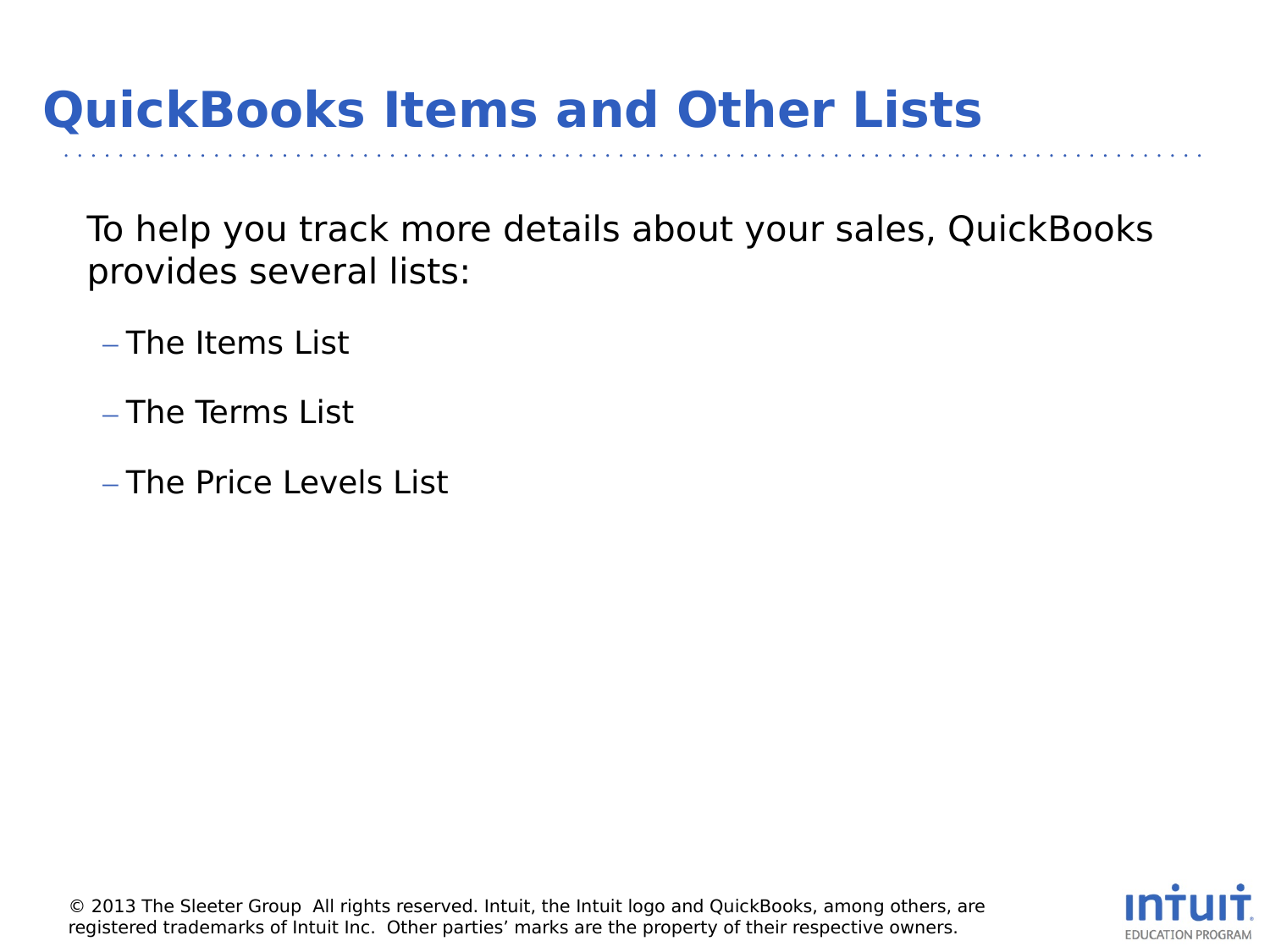

# QuickBooks Items and Other Lists
	To help you track more details about your sales, QuickBooks provides several lists:
The Items List
The Terms List
The Price Levels List